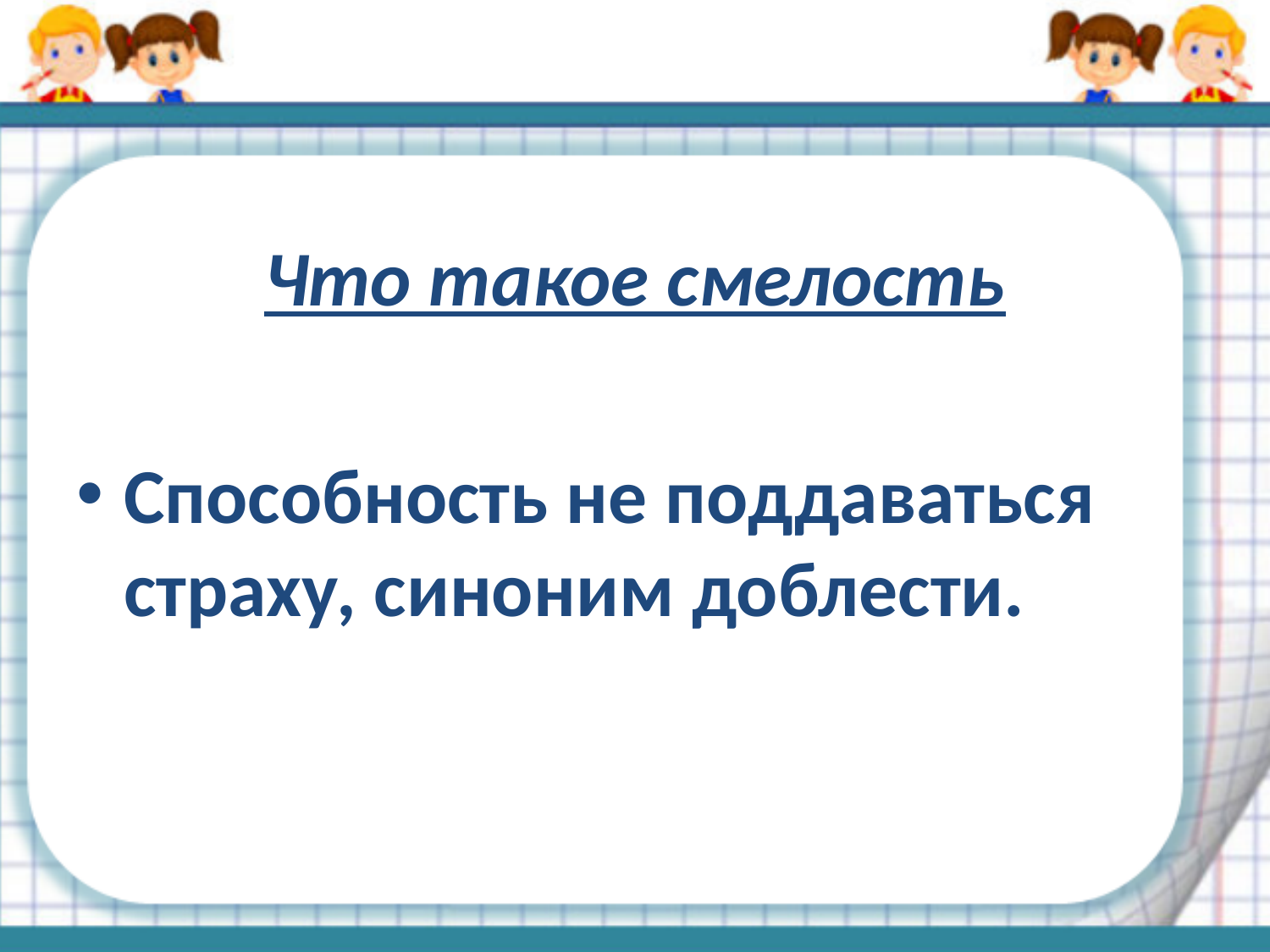

#
Что такое смелость

Способность не поддаваться страху, синоним доблести.